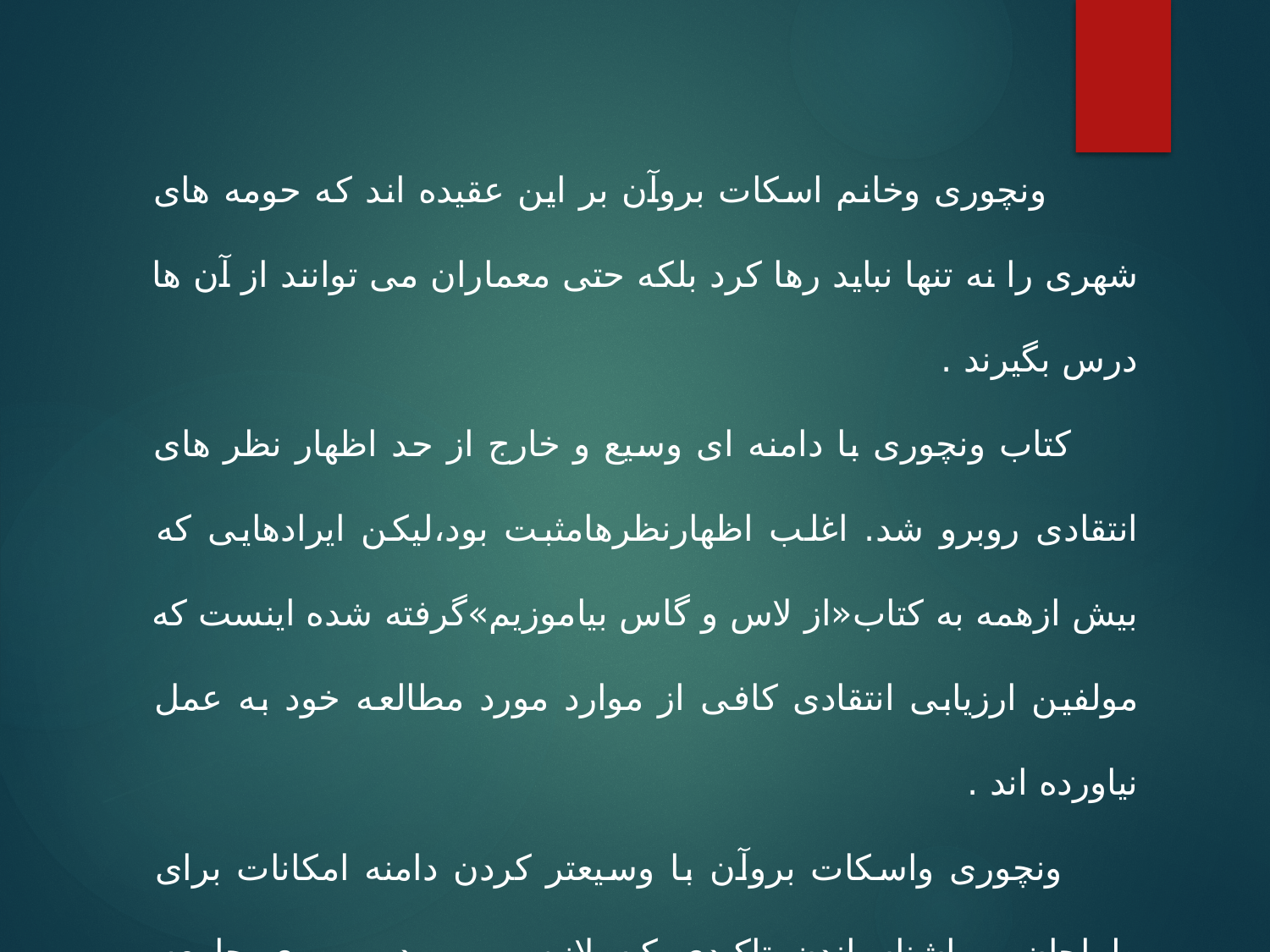

ونچوری وخانم اسکات بروآن بر این عقیده اند که حومه های شهری را نه تنها نباید رها کرد بلکه حتی معماران می توانند از آن ها درس بگیرند .
     کتاب ونچوری با دامنه ای وسیع و خارج از حد اظهار نظر های انتقادی روبرو شد. اغلب اظهارنظرهامثبت بود،لیکن ایرادهایی که بیش ازهمه به کتاب«از لاس و گاس بیاموزیم»گرفته شده اینست که مولفین ارزیابی انتقادی کافی از موارد مورد مطالعه خود به عمل نیاورده اند .
     ونچوری واسکات بروآن با وسیعتر کردن دامنه امکانات برای طراحان و باشناساندن تاکیدی که لازم می بود بر روی جامعه شناسی طراحی بعمل آید، نقش مهمی در معماری معاصر داشته اند .